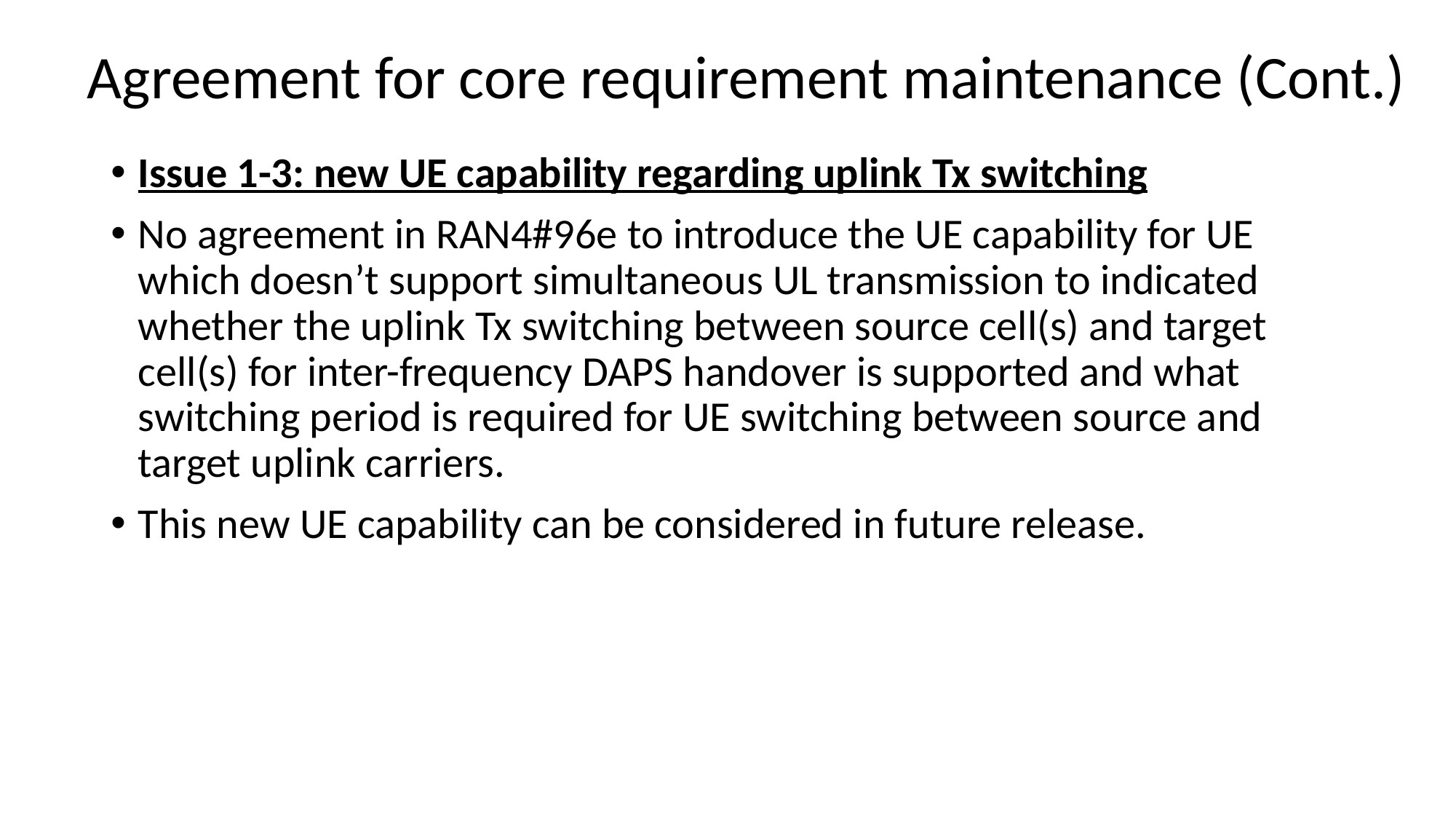

Agreement for core requirement maintenance (Cont.)
Issue 1-3: new UE capability regarding uplink Tx switching
No agreement in RAN4#96e to introduce the UE capability for UE which doesn’t support simultaneous UL transmission to indicated whether the uplink Tx switching between source cell(s) and target cell(s) for inter-frequency DAPS handover is supported and what switching period is required for UE switching between source and target uplink carriers.
This new UE capability can be considered in future release.